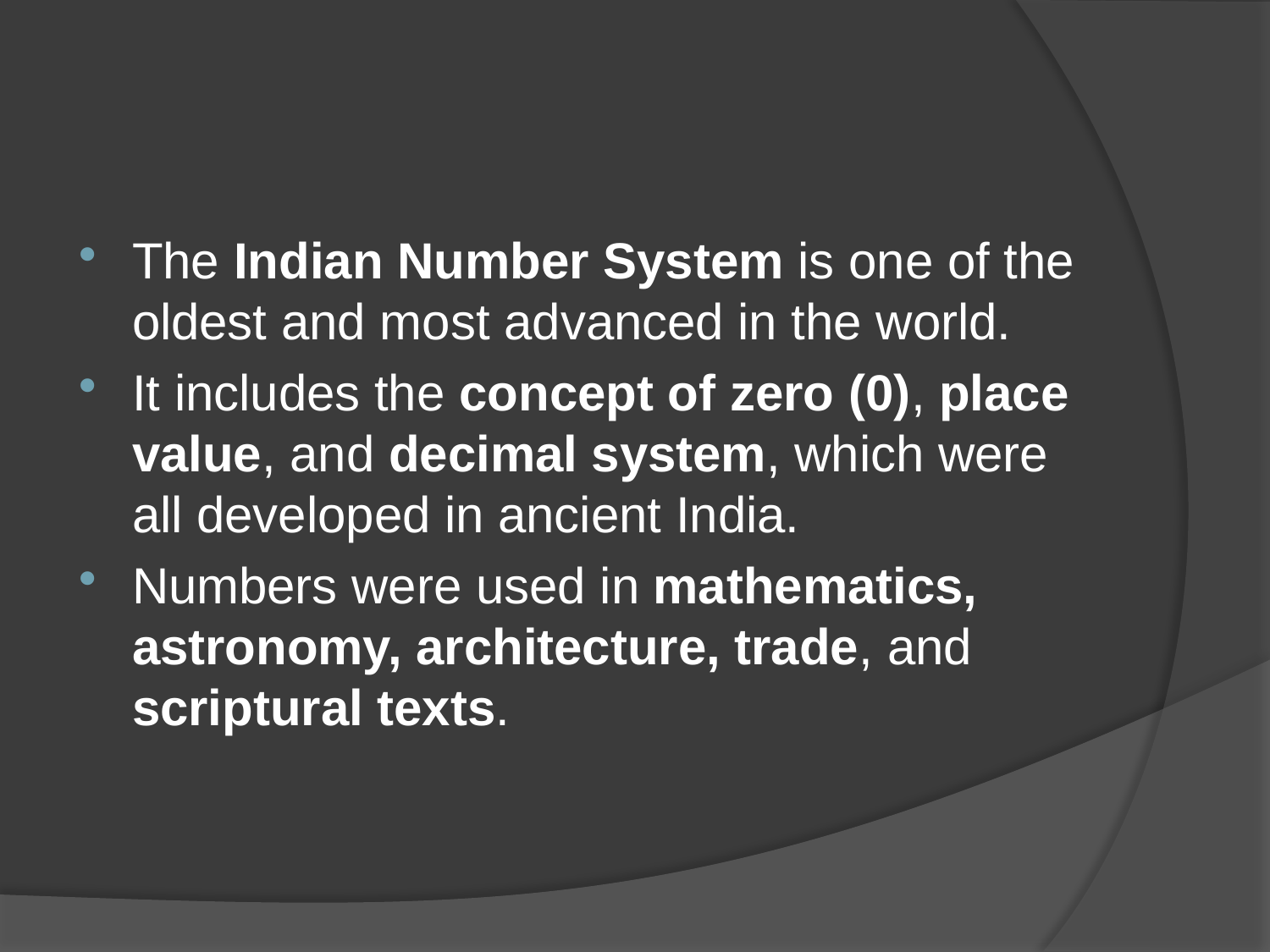

#
The Indian Number System is one of the oldest and most advanced in the world.
It includes the concept of zero (0), place value, and decimal system, which were all developed in ancient India.
Numbers were used in mathematics, astronomy, architecture, trade, and scriptural texts.